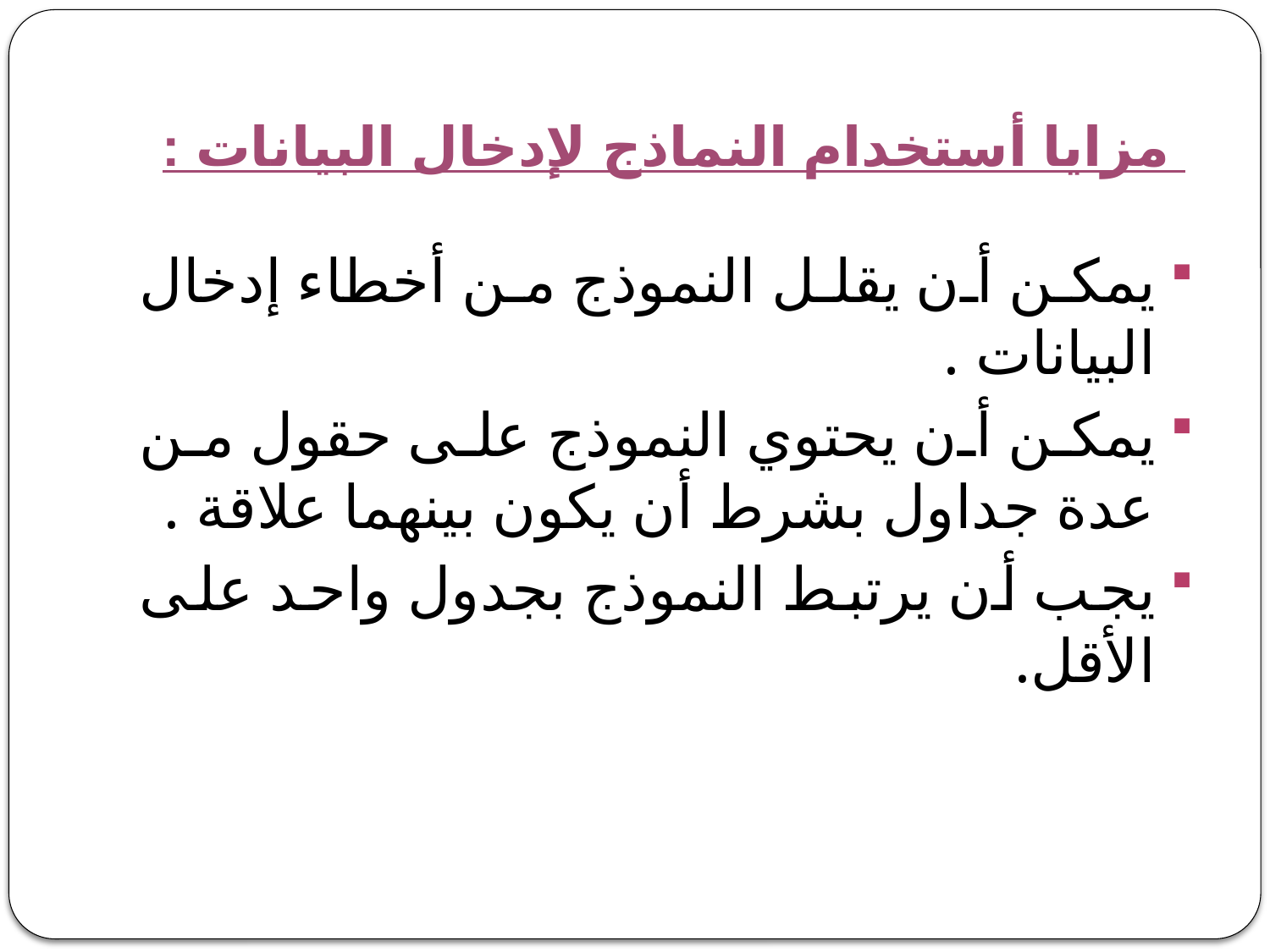

مزايا أستخدام النماذج لإدخال البيانات :

يمكن أن يقلل النموذج من أخطاء إدخال البيانات .
يمكن أن يحتوي النموذج على حقول من عدة جداول بشرط أن يكون بينهما علاقة .
يجب أن يرتبط النموذج بجدول واحد على الأقل.